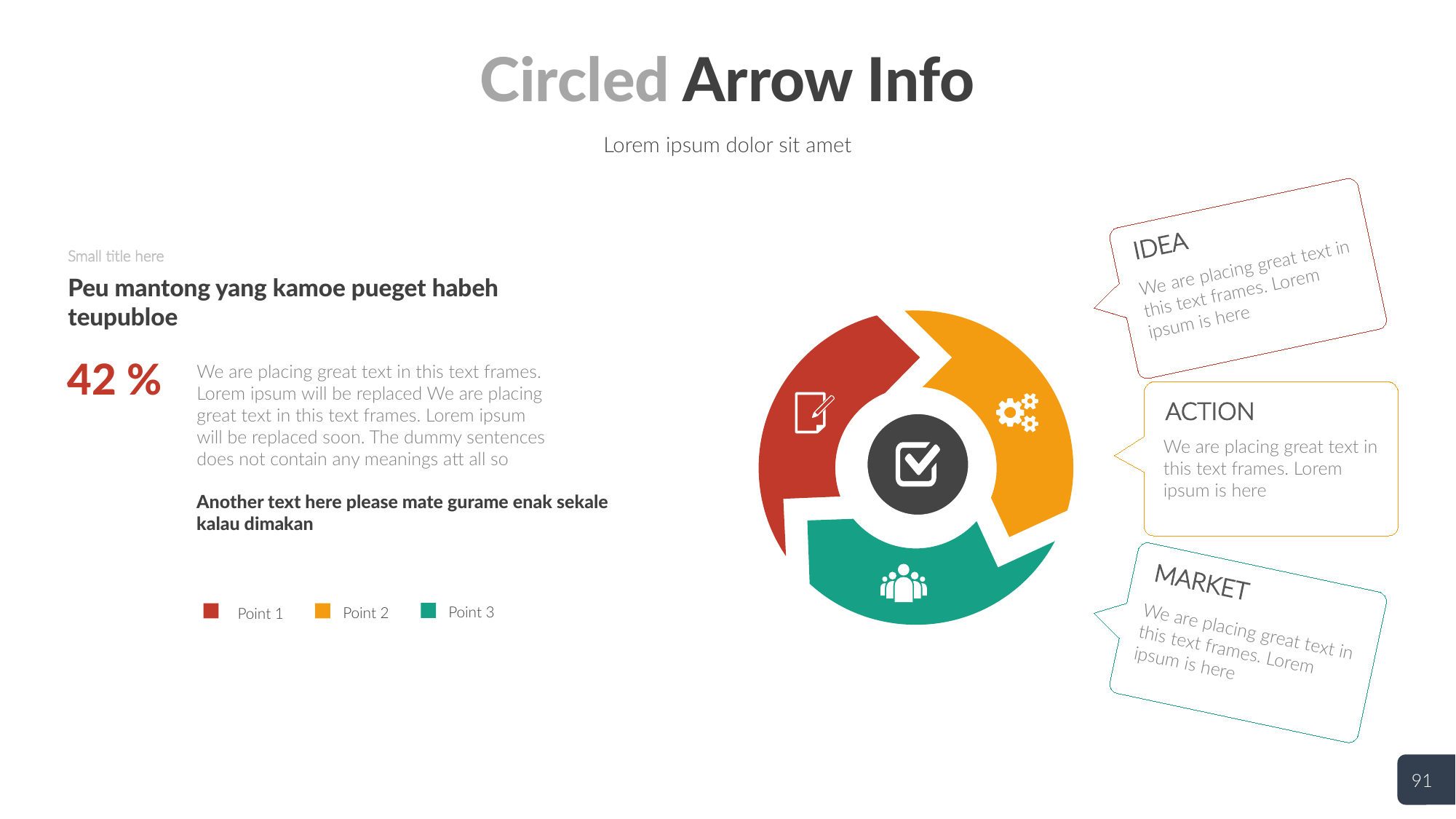

# Circled Arrow Info
Lorem ipsum dolor sit amet

IDEA
We are placing great text in this text frames. Lorem ipsum is here
Small title here
Peu mantong yang kamoe pueget habeh teupubloe

42 %
We are placing great text in this text frames. Lorem ipsum will be replaced We are placing great text in this text frames. Lorem ipsum will be replaced soon. The dummy sentences does not contain any meanings att all so

ACTION
We are placing great text in this text frames. Lorem ipsum is here
Another text here please mate gurame enak sekale kalau dimakan

MARKET
We are placing great text in this text frames. Lorem ipsum is here
Point 3
Point 2
Point 1

91